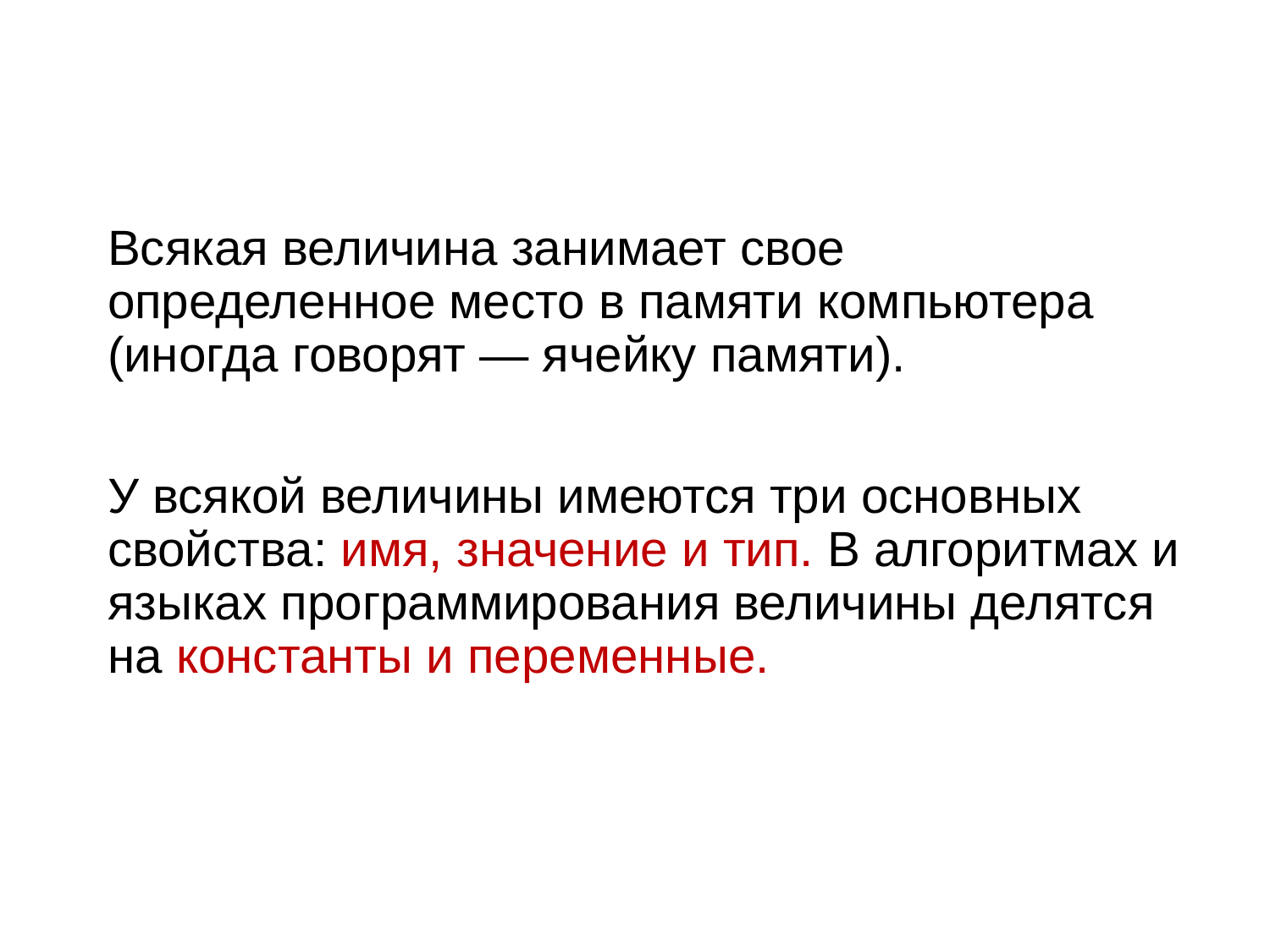

Всякая величина занимает свое определенное место в памяти компьютера (иногда говорят — ячейку памяти).

У всякой величины имеются три основных свойства: имя, значение и тип. В алгоритмах и языках программирования величины делятся на константы и переменные.